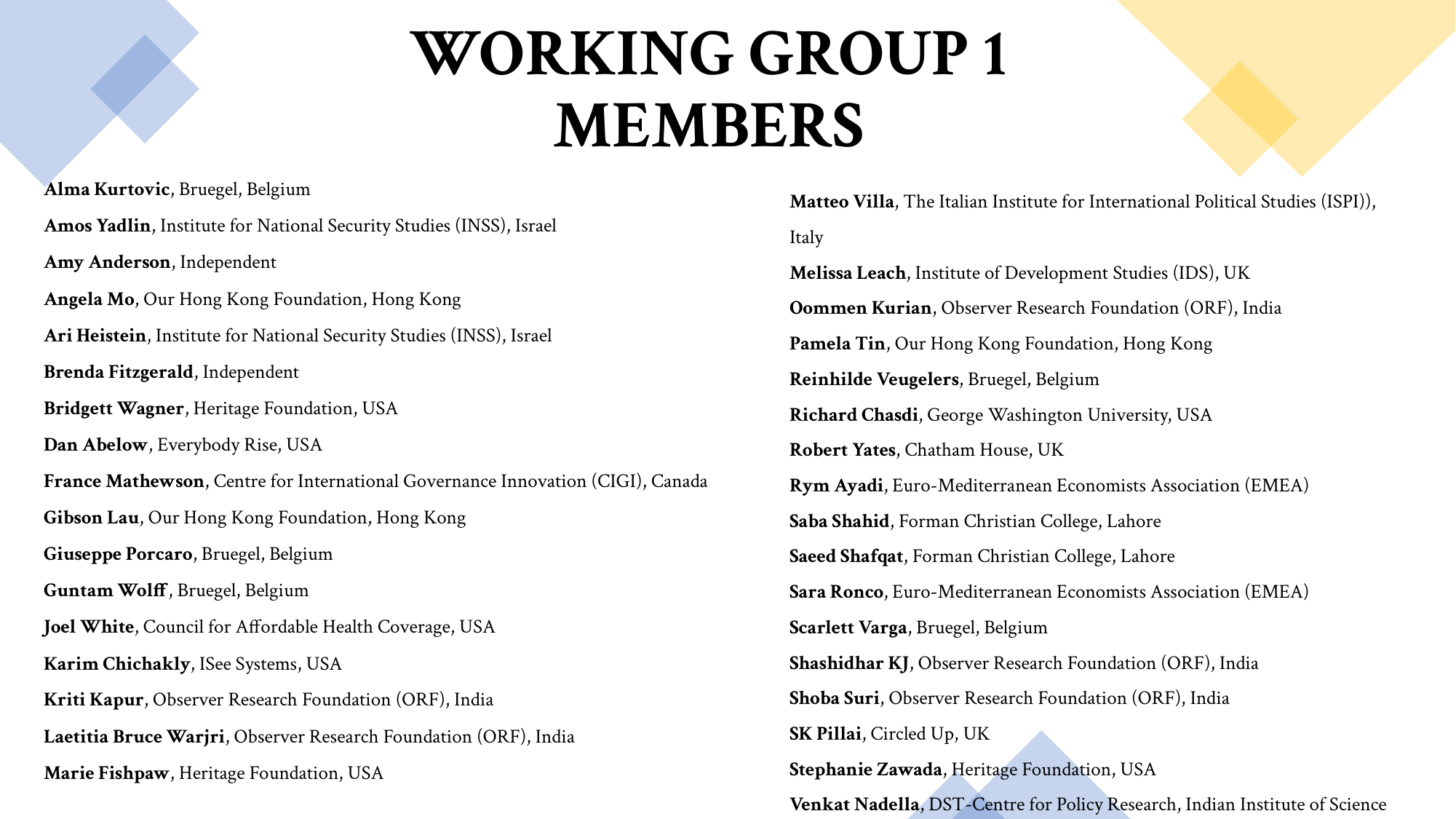

# WORKING GROUP 1 MEMBERS

Matteo Villa, The Italian Institute for International Political Studies (ISPI)), Italy
Melissa Leach, Institute of Development Studies (IDS), UK
Oommen Kurian, Observer Research Foundation (ORF), India
Pamela Tin, Our Hong Kong Foundation, Hong Kong
Reinhilde Veugelers, Bruegel, Belgium
Richard Chasdi, George Washington University, USA
Robert Yates, Chatham House, UK
Rym Ayadi, Euro-Mediterranean Economists Association (EMEA)
Saba Shahid, Forman Christian College, Lahore
Saeed Shafqat, Forman Christian College, Lahore
Sara Ronco, Euro-Mediterranean Economists Association (EMEA)
Scarlett Varga, Bruegel, Belgium
Shashidhar KJ, Observer Research Foundation (ORF), India
Shoba Suri, Observer Research Foundation (ORF), India
SK Pillai, Circled Up, UK
Stephanie Zawada, Heritage Foundation, USA
Venkat Nadella, DST-Centre for Policy Research, Indian Institute of Science
Alma Kurtovic, Bruegel, Belgium
Amos Yadlin, Institute for National Security Studies (INSS), Israel
Amy Anderson, Independent
Angela Mo, Our Hong Kong Foundation, Hong Kong
Ari Heistein, Institute for National Security Studies (INSS), Israel
Brenda Fitzgerald, Independent
Bridgett Wagner, Heritage Foundation, USA
Dan Abelow, Everybody Rise, USA
France Mathewson, Centre for International Governance Innovation (CIGI), Canada
Gibson Lau, Our Hong Kong Foundation, Hong Kong
Giuseppe Porcaro, Bruegel, Belgium
Guntam Wolff, Bruegel, Belgium
Joel White, Council for Affordable Health Coverage, USA
Karim Chichakly, ISee Systems, USA
Kriti Kapur, Observer Research Foundation (ORF), India
Laetitia Bruce Warjri, Observer Research Foundation (ORF), India
Marie Fishpaw, Heritage Foundation, USA